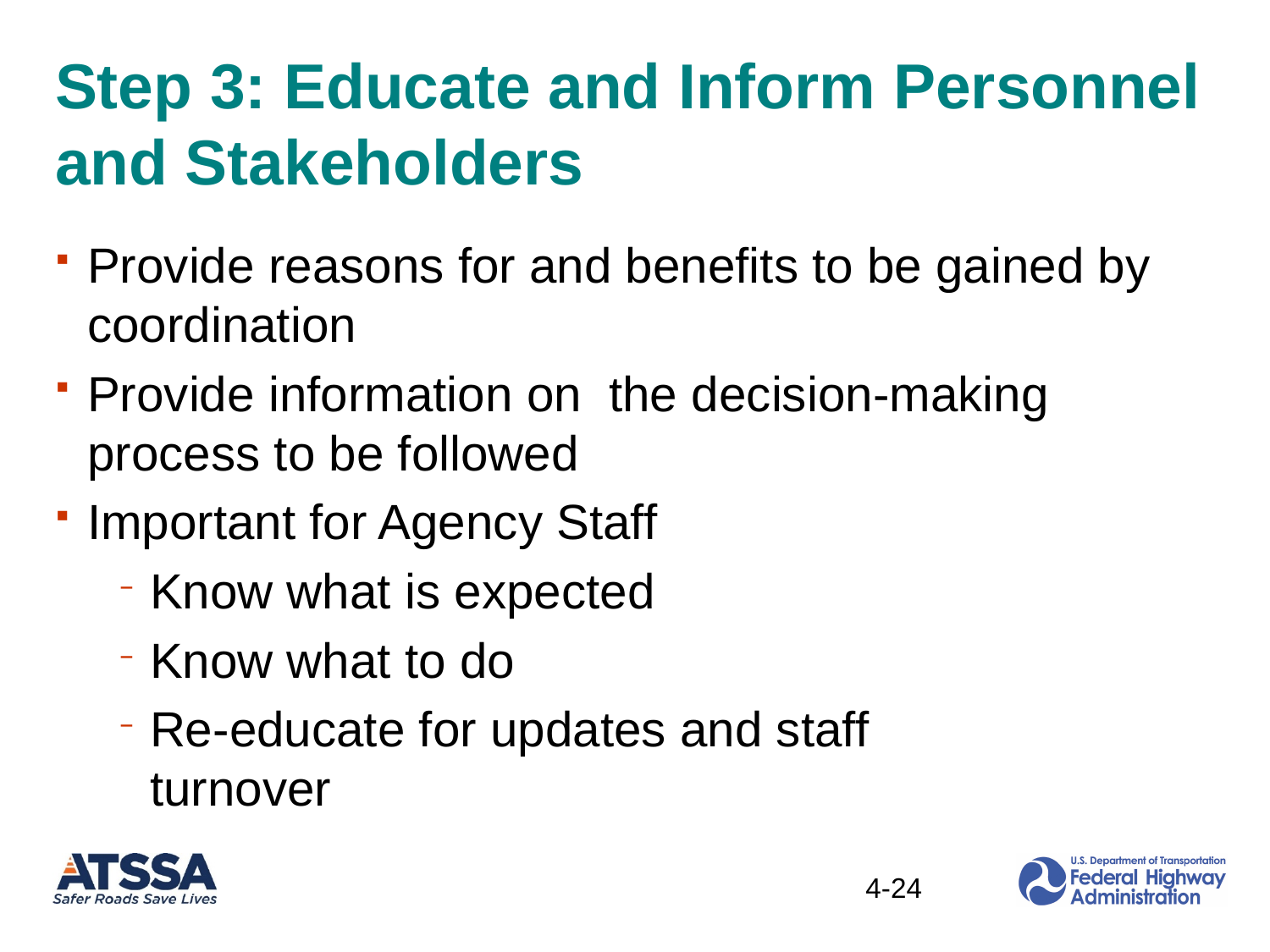

# Step 3: Educate and Inform Personnel and Stakeholders
Provide reasons for and benefits to be gained by coordination
Provide information on  the decision-making process to be followed
Important for Agency Staff
Know what is expected
Know what to do
Re-educate for updates and staff
turnover